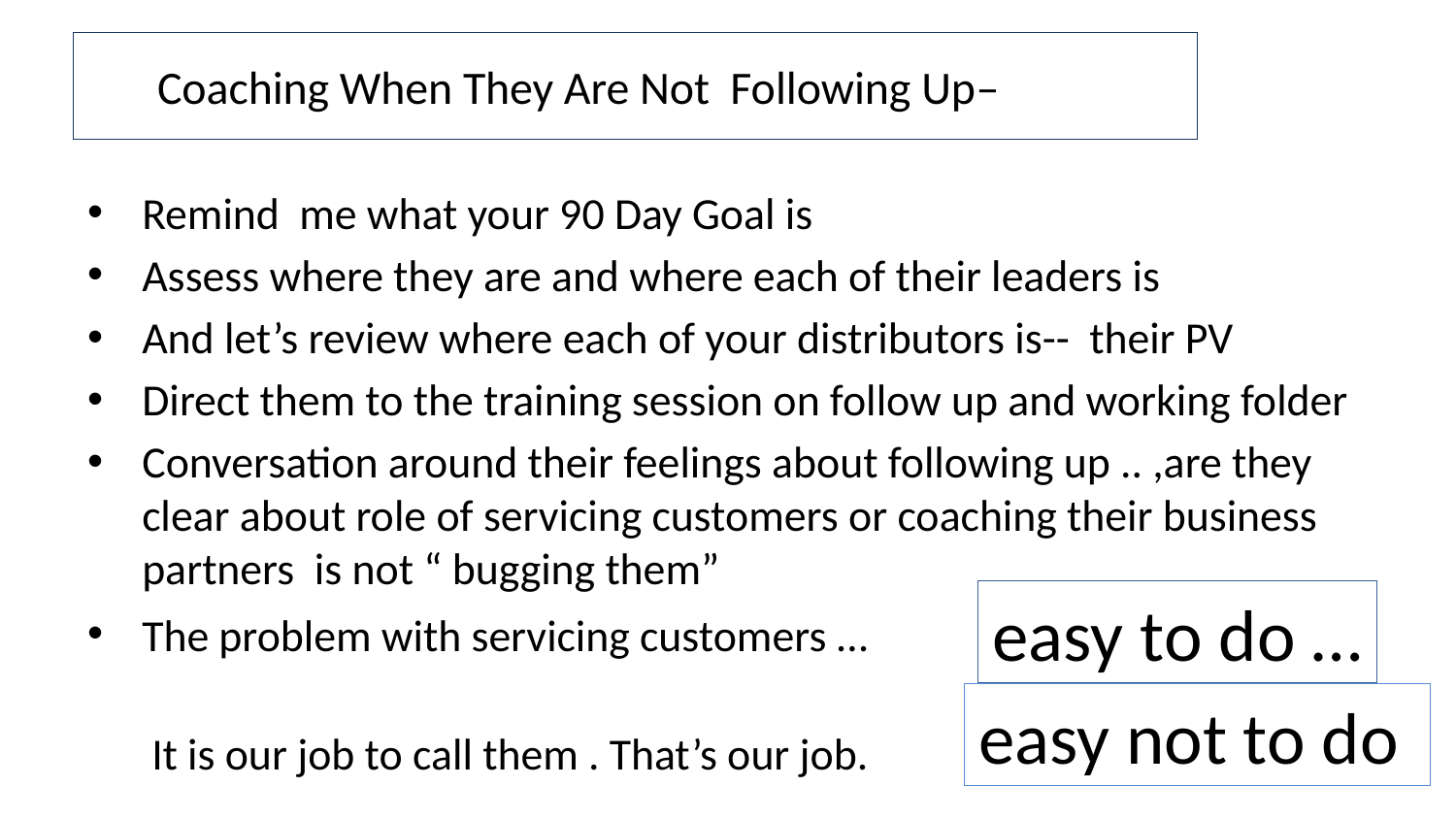

# Coaching When They Are Not  Following Up–
Remind  me what your 90 Day Goal is
Assess where they are and where each of their leaders is
And let’s review where each of your distributors is--  their PV
Direct them to the training session on follow up and working folder
Conversation around their feelings about following up .. ,are they clear about role of servicing customers or coaching their business partners  is not “ bugging them”
The problem with servicing customers …
easy to do …
easy not to do
 It is our job to call them . That’s our job.